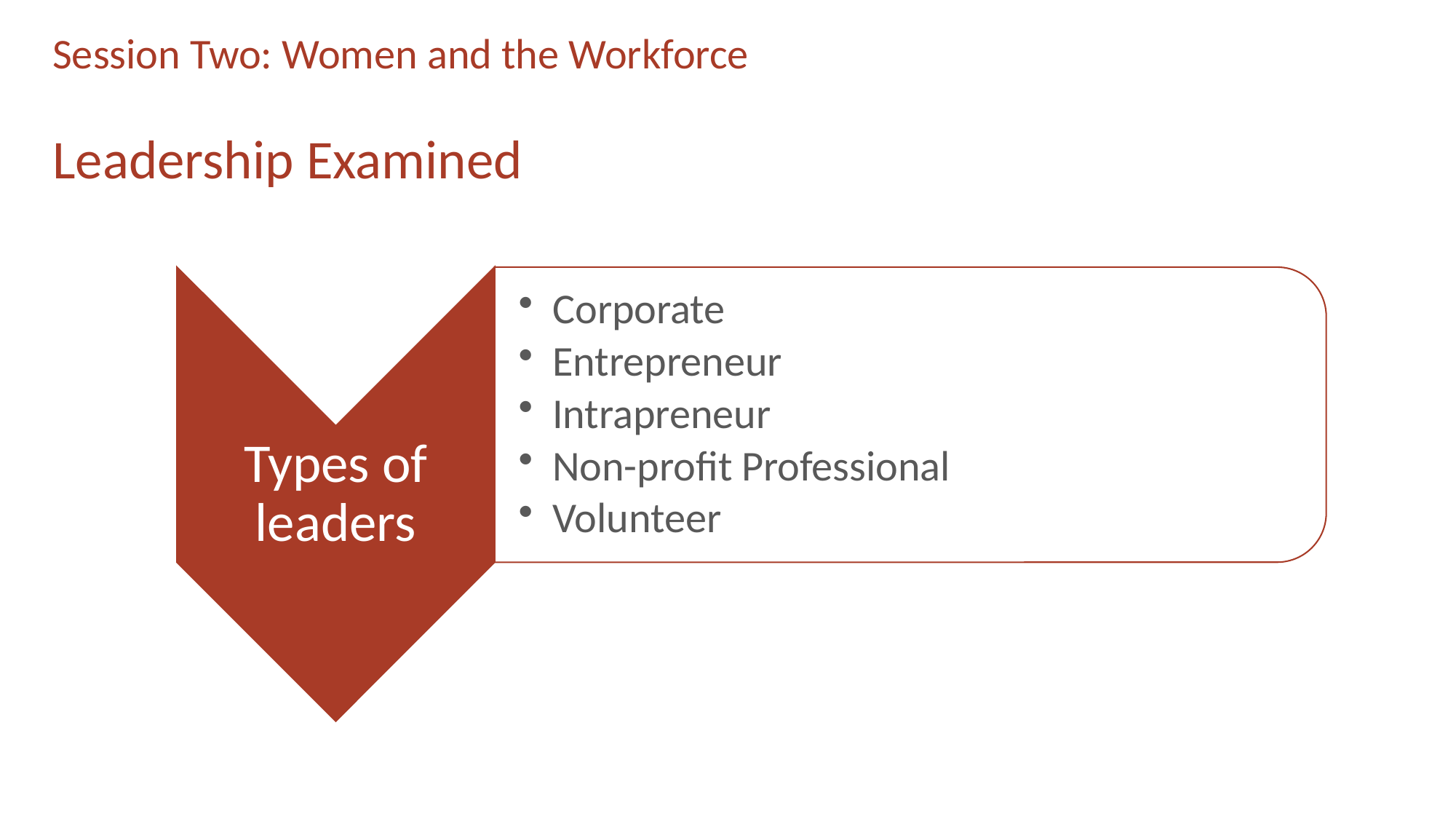

# Session Two: Women and the Workforce
Leadership Examined
Types of leaders
Corporate
Entrepreneur
Intrapreneur
Non-profit Professional
Volunteer